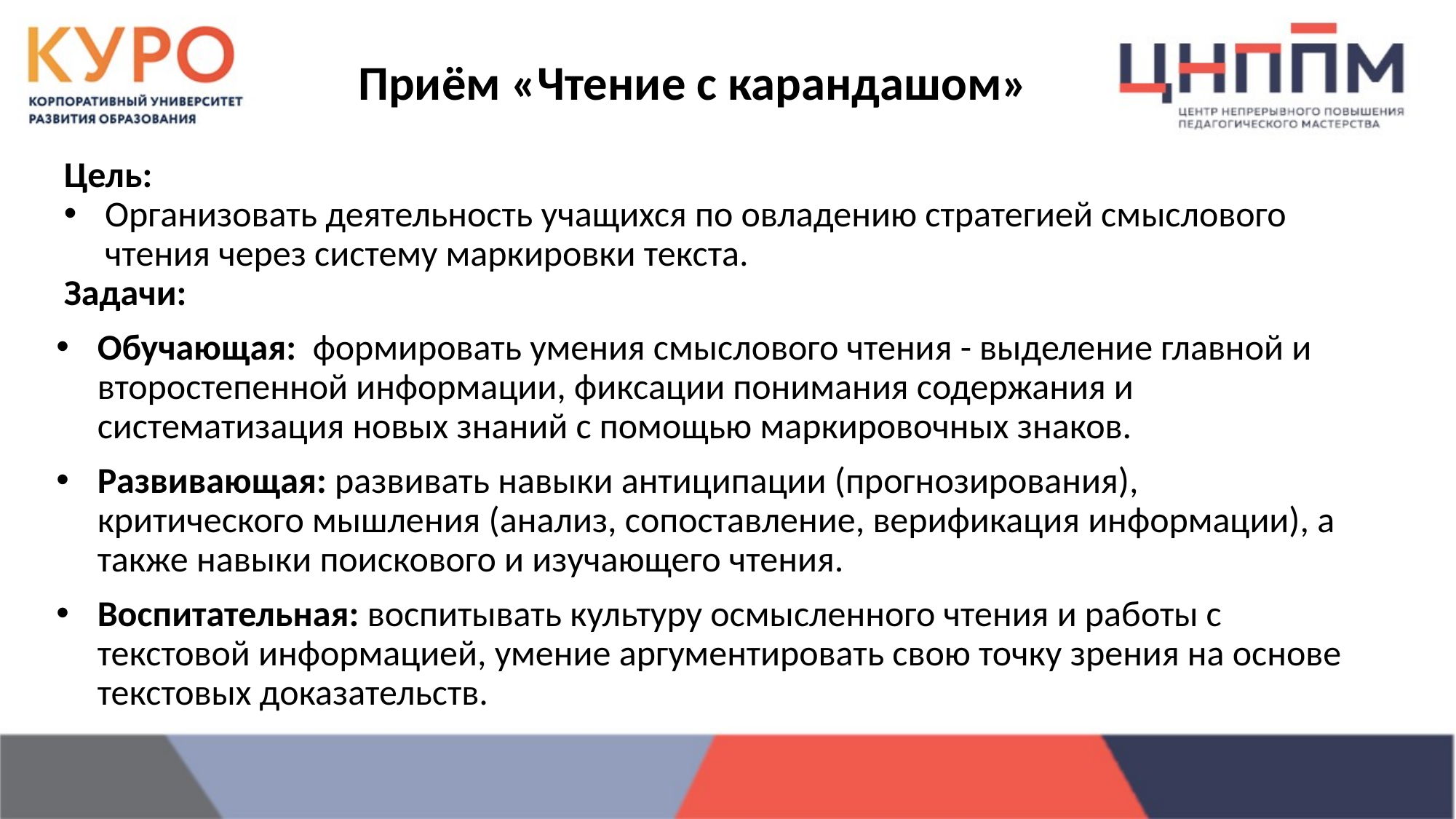

# Приём «Чтение с карандашом»
Цель:
Организовать деятельность учащихся по овладению стратегией смыслового чтения через систему маркировки текста.
Задачи:
Обучающая:  формировать умения смыслового чтения - выделение главной и второстепенной информации, фиксации понимания содержания и систематизация новых знаний с помощью маркировочных знаков.
Развивающая: развивать навыки антиципации (прогнозирования), критического мышления (анализ, сопоставление, верификация информации), а также навыки поискового и изучающего чтения.
Воспитательная: воспитывать культуру осмысленного чтения и работы с текстовой информацией, умение аргументировать свою точку зрения на основе текстовых доказательств.